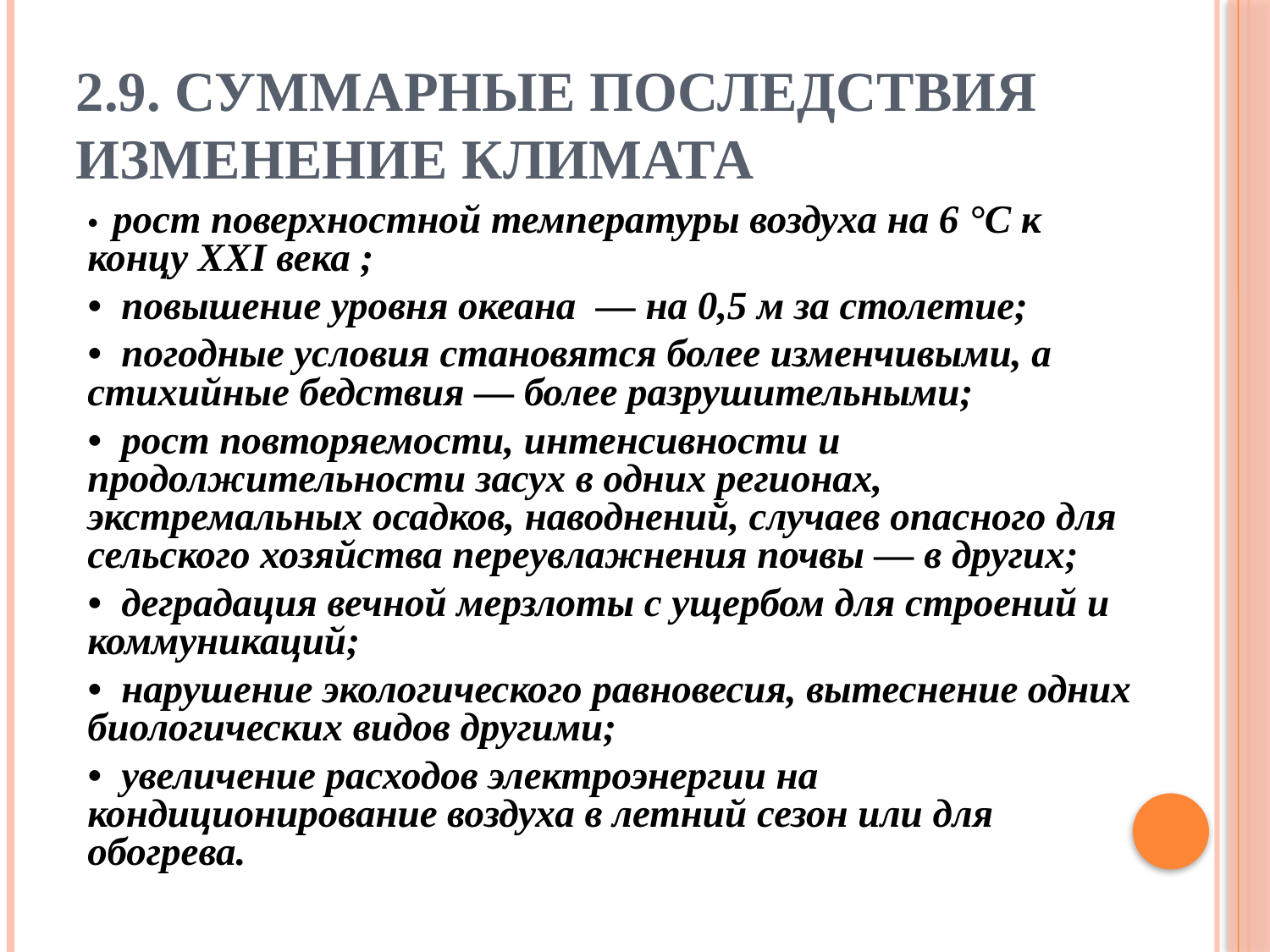

# 2.9. Суммарные последствия изменение климата
•  рост поверхностной температуры воздуха на 6 °C к концу XXI века ;
•  повышение уровня океана  — на 0,5 м за столетие;
•  погодные условия становятся более изменчивыми, а стихийные бедствия — более разрушительными;
•  рост повторяемости, интенсивности и продолжительности засух в одних регионах, экстремальных осадков, наводнений, случаев опасного для сельского хозяйства переувлажнения почвы — в других;
•  деградация вечной мерзлоты с ущербом для строений и коммуникаций;
•  нарушение экологического равновесия, вытеснение одних биологических видов другими;
•  увеличение расходов электроэнергии на кондиционирование воздуха в летний сезон или для обогрева.